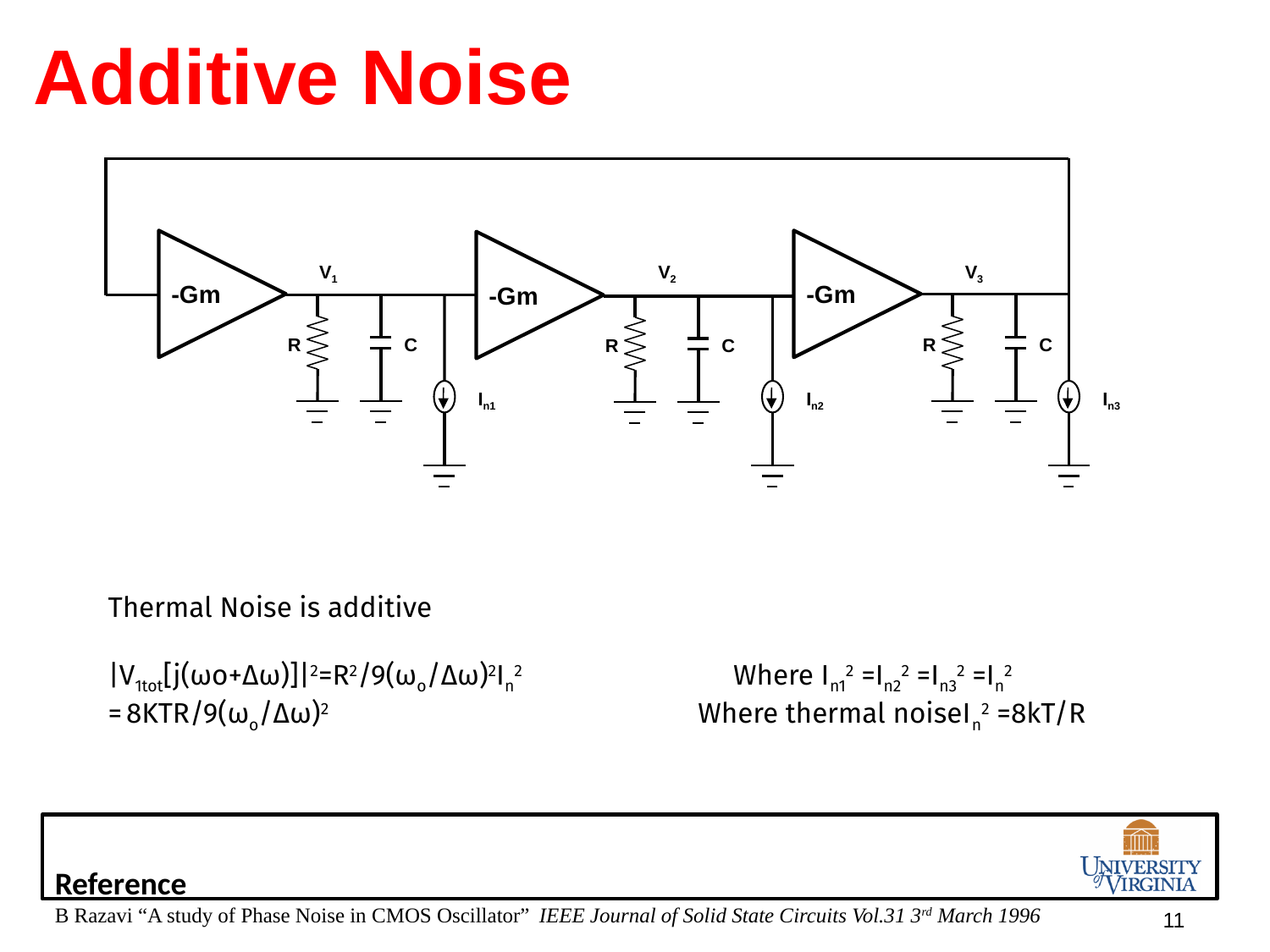

Additive Noise

V1
V2
V3
-Gm
-Gm
-Gm
R
C
R
C
R
C

In1

In2

In3
Thermal Noise is additive

|V1tot[j(ωo+Δω)]|2=R2/9(ωo/Δω)2In2                             Where In12 =In22 =In32 =In2
= 8KTR/9(ωo/Δω)2                                                  Where thermal noiseIn2 =8kT/R
Reference
B Razavi “A study of Phase Noise in CMOS Oscillator”  IEEE Journal of Solid State Circuits Vol.31 3rd March 1996